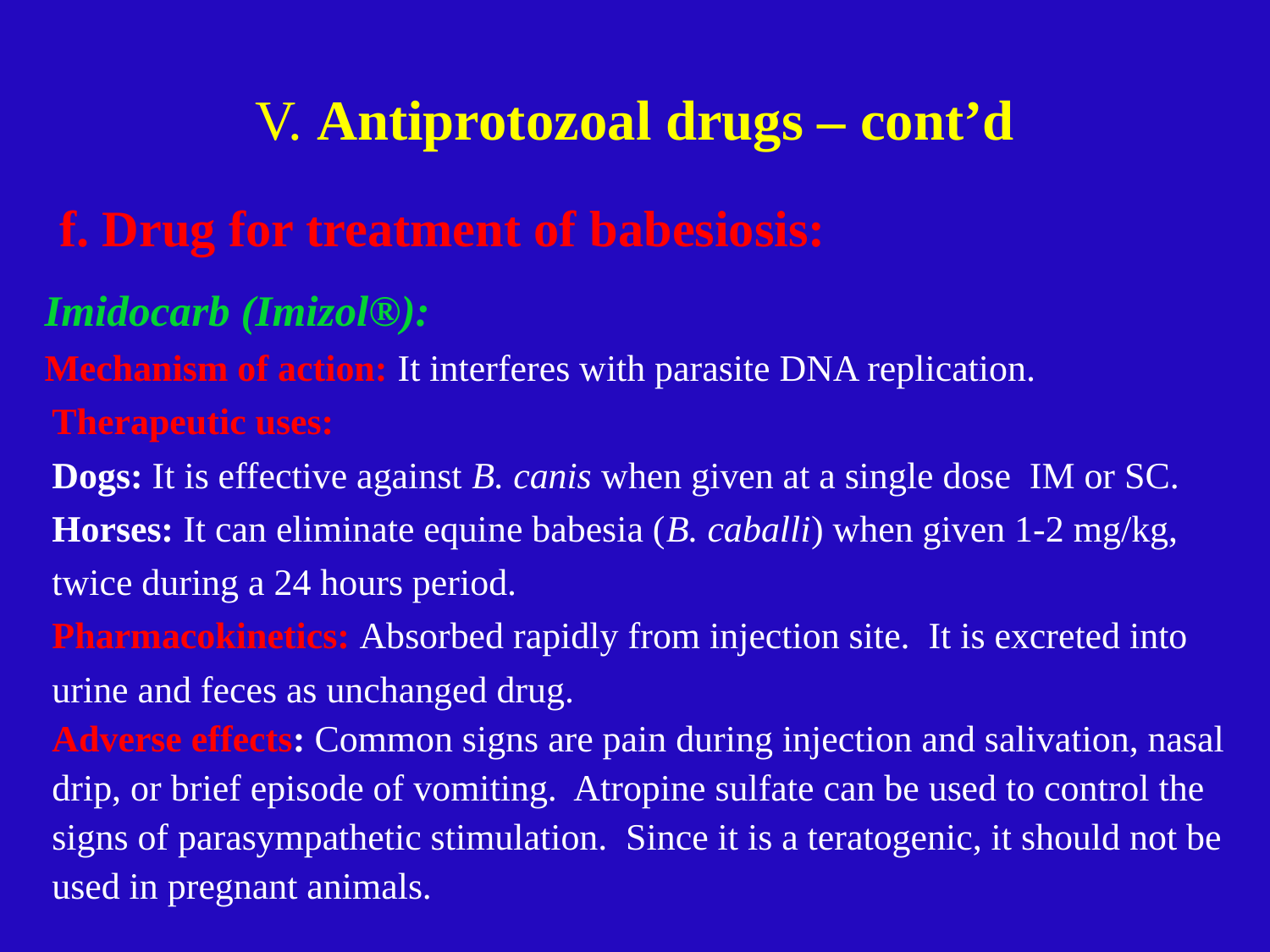

# V. Antiprotozoal drugs – cont’d
f. Drug for treatment of babesiosis:
Imidocarb (Imizol®):
Mechanism of action: It interferes with parasite DNA replication.
Therapeutic uses:
Dogs: It is effective against B. canis when given at a single dose  IM or SC.
Horses: It can eliminate equine babesia (B. caballi) when given 1-2 mg/kg, twice during a 24 hours period.
Pharmacokinetics: Absorbed rapidly from injection site.  It is excreted into urine and feces as unchanged drug.
Adverse effects: Common signs are pain during injection and salivation, nasal drip, or brief episode of vomiting.  Atropine sulfate can be used to control the signs of parasympathetic stimulation.  Since it is a teratogenic, it should not be used in pregnant animals.